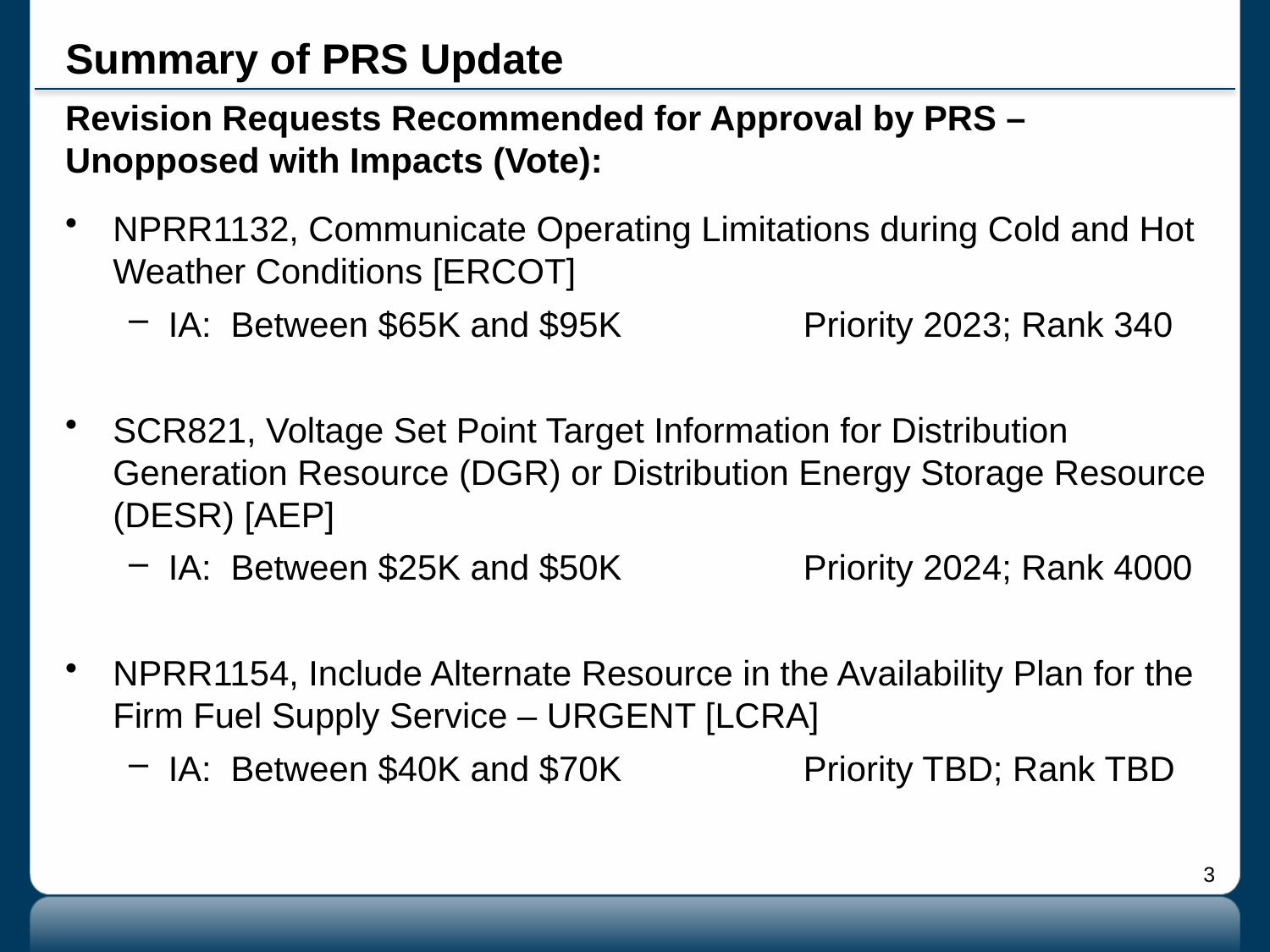

# Summary of PRS Update
Revision Requests Recommended for Approval by PRS – Unopposed with Impacts (Vote):
NPRR1132, Communicate Operating Limitations during Cold and Hot Weather Conditions [ERCOT]
IA:  Between $65K and $95K		Priority 2023; Rank 340

SCR821, Voltage Set Point Target Information for Distribution Generation Resource (DGR) or Distribution Energy Storage Resource (DESR) [AEP]
IA:  Between $25K and $50K		Priority 2024; Rank 4000

NPRR1154, Include Alternate Resource in the Availability Plan for the Firm Fuel Supply Service – URGENT [LCRA]
IA:  Between $40K and $70K		Priority TBD; Rank TBD